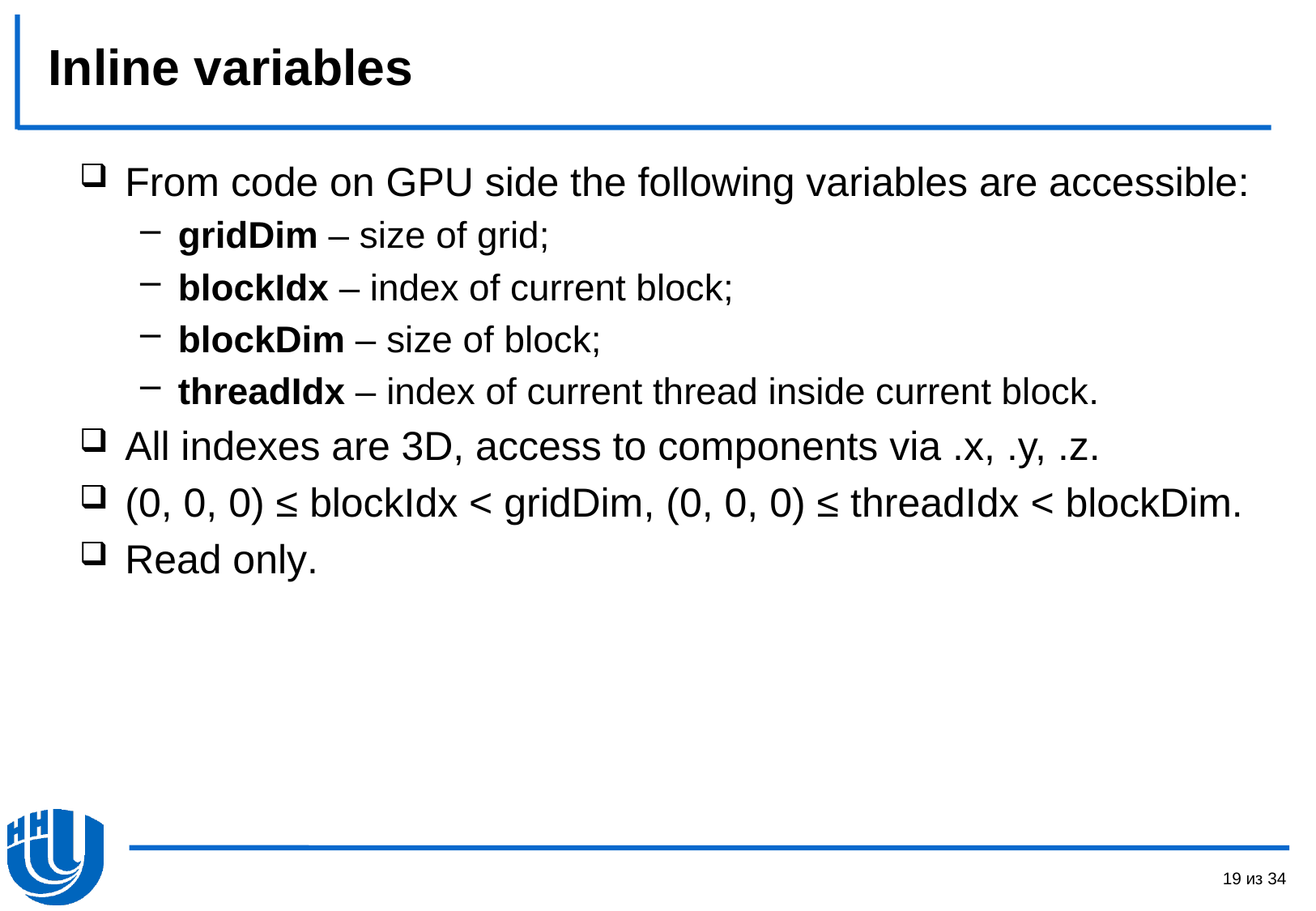

# Inline variables
From code on GPU side the following variables are accessible:
gridDim – size of grid;
blockIdx – index of current block;
blockDim – size of block;
threadIdx – index of current thread inside current block.
All indexes are 3D, access to components via .x, .y, .z.
(0, 0, 0) ≤ blockIdx < gridDim, (0, 0, 0) ≤ threadIdx < blockDim.
Read only.

19